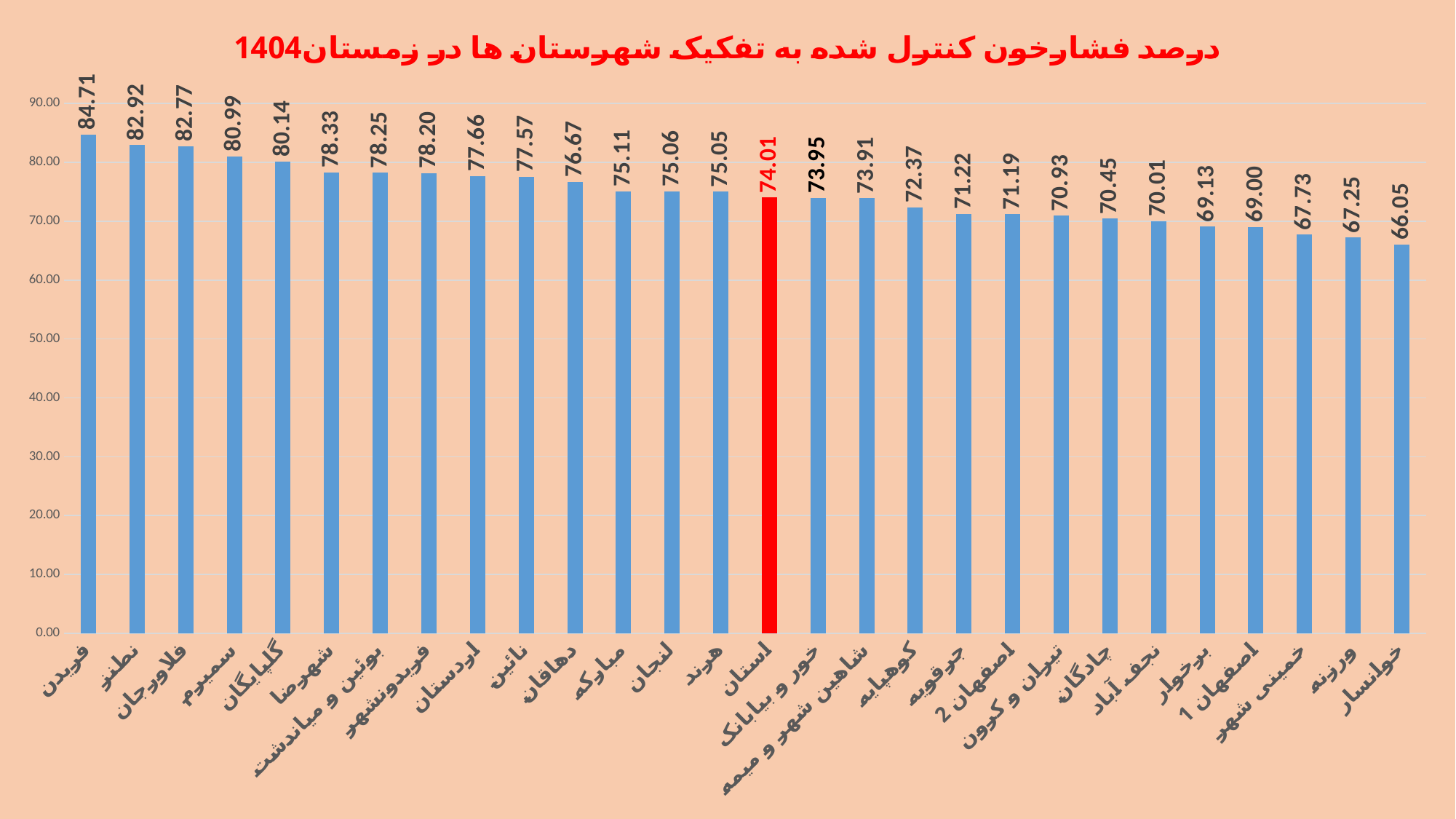

### Chart: درصد فشارخون کنترل شده به تفکیک شهرستان ها در زمستان1404

| Category | درصد فشارخون کنترل شده |
|---|---|
| فریدن | 84.71107544141252 |
| نطنز | 82.92383292383292 |
| فلاورجان | 82.76819114275371 |
| سمیرم | 80.99211868335652 |
| گلپایگان | 80.13698630136986 |
| شهرضا | 78.32754629629629 |
| بوئین و میاندشت | 78.25242718446603 |
| فریدونشهر | 78.1974817760106 |
| اردستان | 77.65650080256822 |
| نائین | 77.57255936675462 |
| دهاقان | 76.66886979510905 |
| مبارکه | 75.10574018126889 |
| لنجان | 75.05827505827506 |
| هرند | 75.04873294346979 |
| استان | 74.00983429880102 |
| خور و بیابانک | 73.95498392282958 |
| شاهین شهر و میمه | 73.91000233154581 |
| کوهپایه | 72.36641221374046 |
| جرقویه | 71.22015915119363 |
| اصفهان 2 | 71.19296859569425 |
| تیران و کرون | 70.93382807668522 |
| چادگان | 70.44982698961938 |
| نجف آباد | 70.00924214417745 |
| برخوار | 69.12952437930004 |
| اصفهان 1 | 69.00169477846825 |
| خمینی شهر | 67.72990886495444 |
| ورزنه | 67.25 |
| خوانسار | 66.05042016806722 |